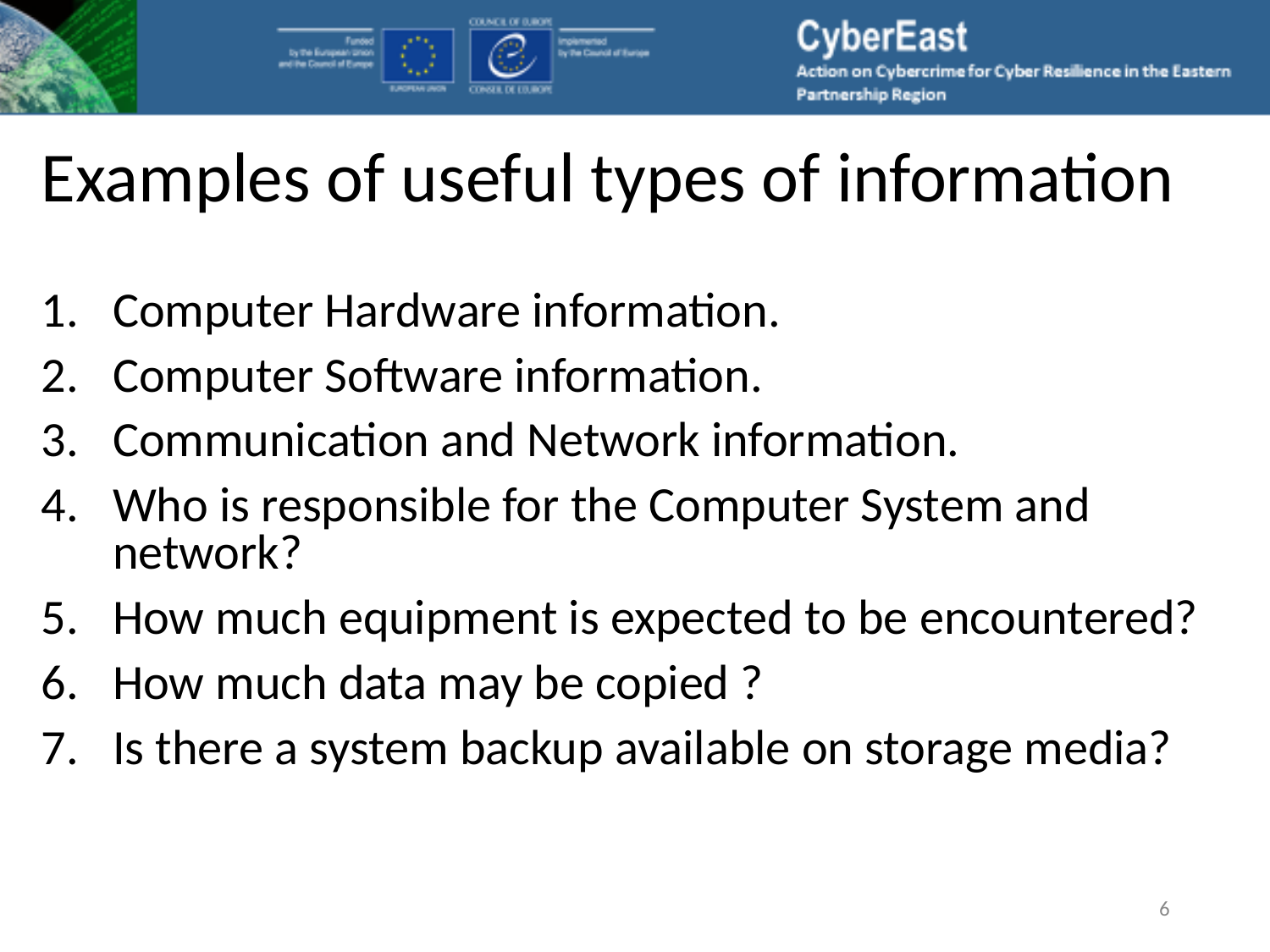

# Examples of useful types of information
Computer Hardware information.
Computer Software information.
Communication and Network information.
Who is responsible for the Computer System and network?
How much equipment is expected to be encountered?
How much data may be copied ?
Is there a system backup available on storage media?
6